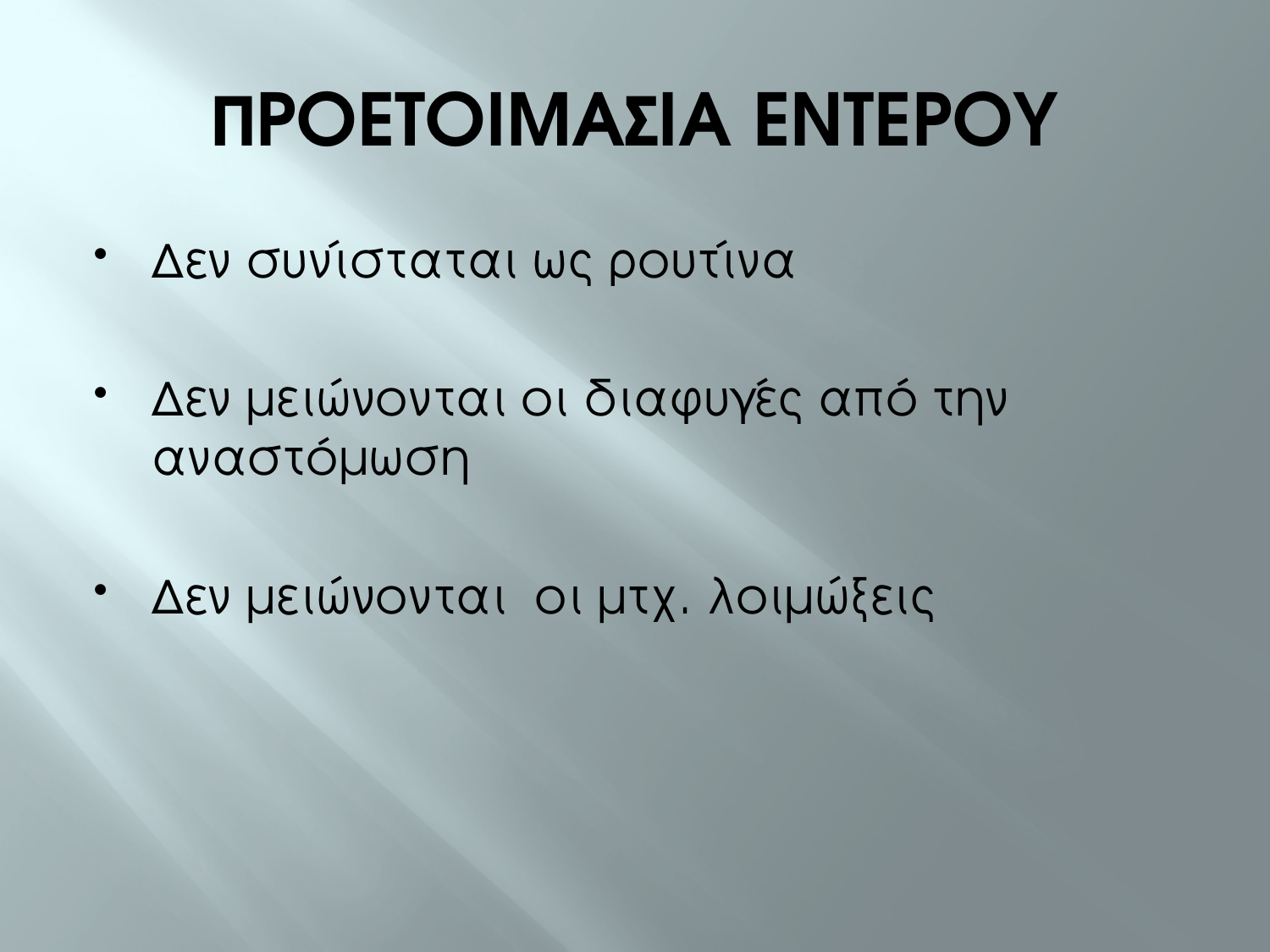

# ΠΡΟΕΤΟΙΜΑΣΙΑ ΕΝΤΕΡΟΥ
Δεν συνίσταται ως ρουτίνα

Δεν μειώνονται οι διαφυγές από την αναστόμωση

Δεν μειώνονται  οι μτχ. λοιμώξεις